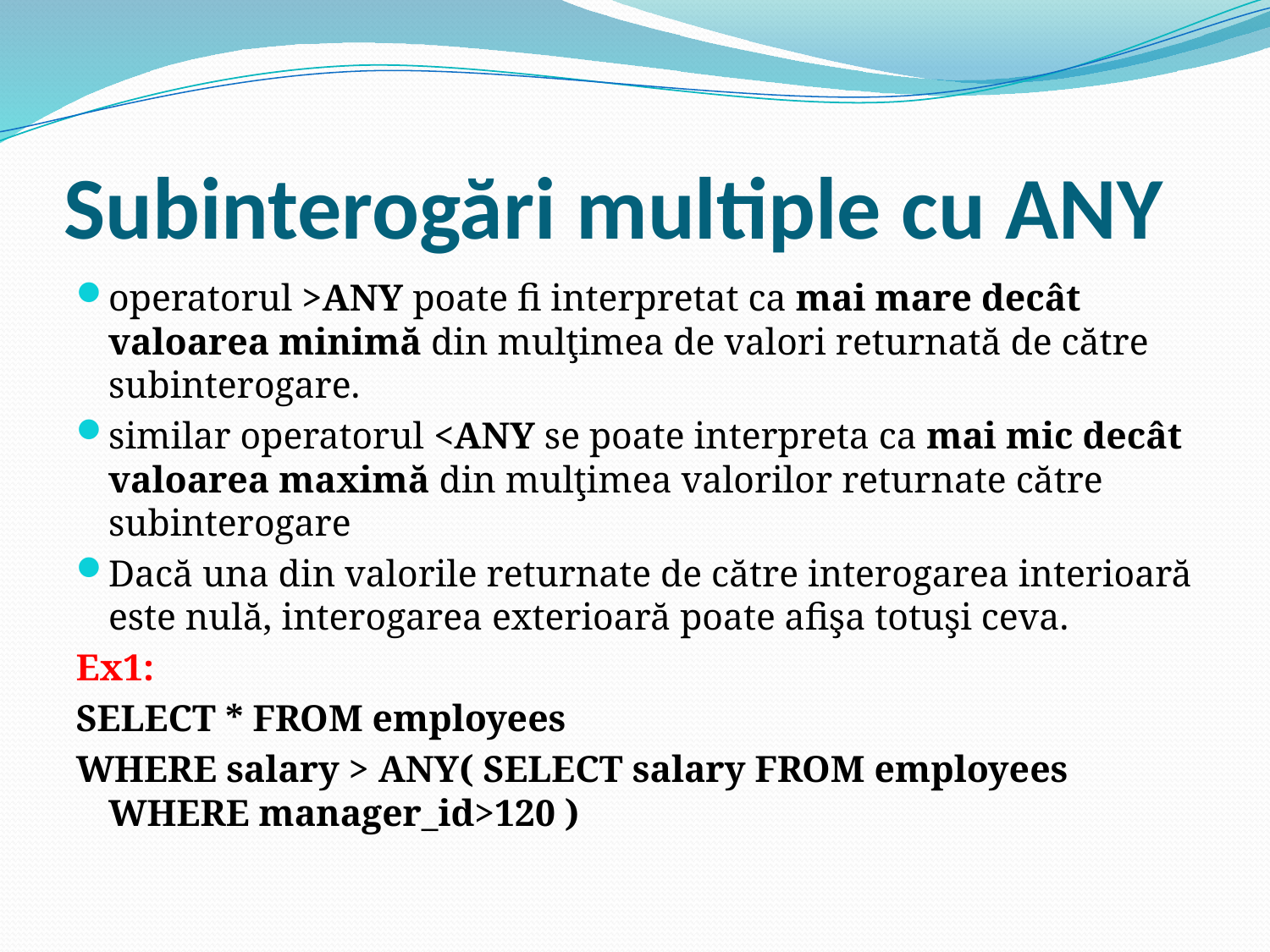

# Subinterogări multiple cu ANY
operatorul >ANY poate fi interpretat ca mai mare decât valoarea minimă din mulţimea de valori returnată de către subinterogare.
similar operatorul <ANY se poate interpreta ca mai mic decât valoarea maximă din mulţimea valorilor returnate către subinterogare
Dacă una din valorile returnate de către interogarea interioară este nulă, interogarea exterioară poate afişa totuşi ceva.
Ex1:
SELECT * FROM employees
WHERE salary > ANY( SELECT salary FROM employees    WHERE manager_id>120 )